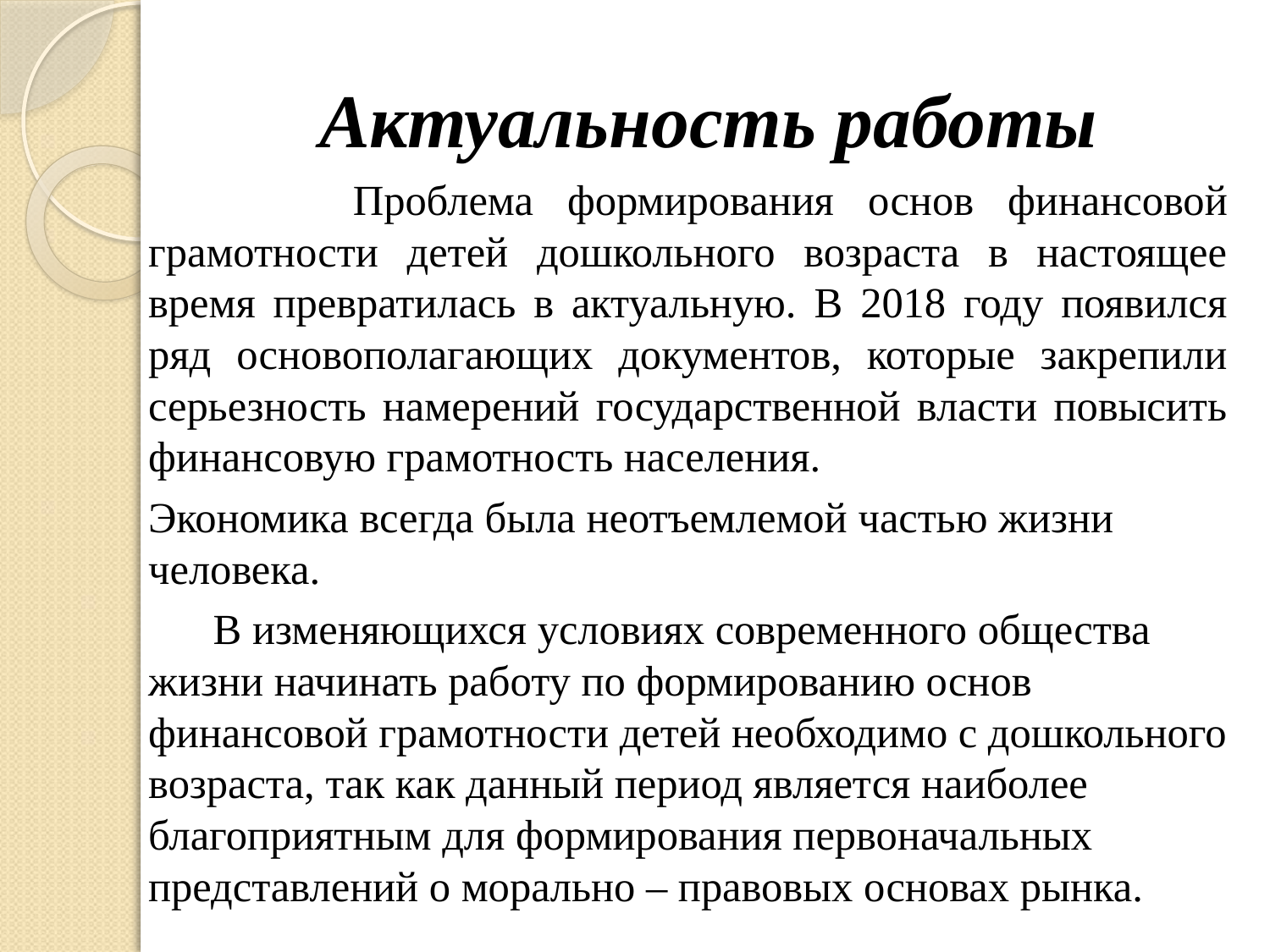

# Актуальность работы
      Проблема формирования основ финансовой грамотности детей дошкольного возраста в настоящее время превратилась в актуальную. В 2018 году появился ряд основополагающих документов, которые закрепили серьезность намерений государственной власти повысить финансовую грамотность населения.
Экономика всегда была неотъемлемой частью жизни человека.
      В изменяющихся условиях современного общества жизни начинать работу по формированию основ финансовой грамотности детей необходимо с дошкольного возраста, так как данный период является наиболее благоприятным для формирования первоначальных представлений о морально – правовых основах рынка.